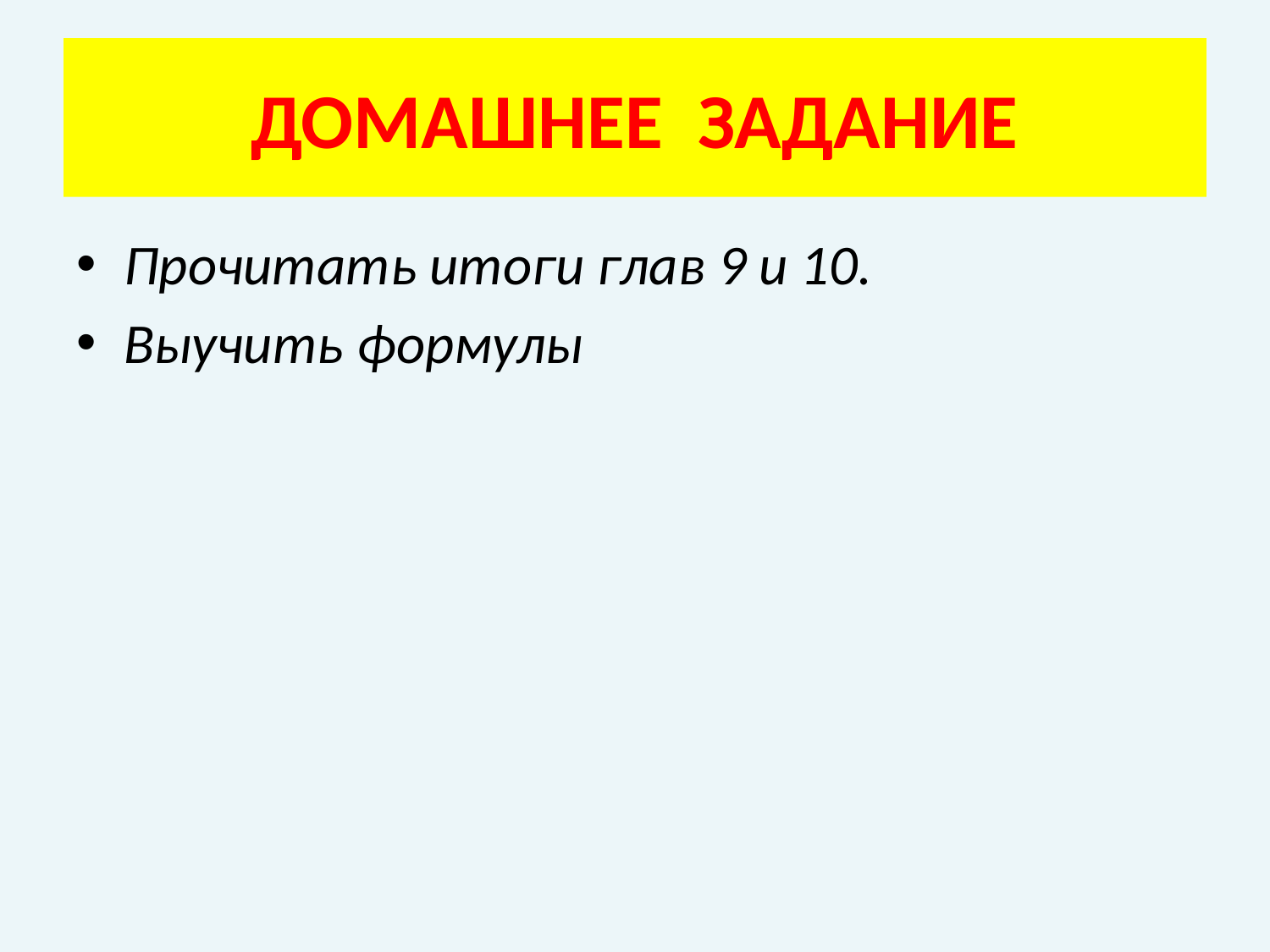

# ДОМАШНЕЕ  ЗАДАНИЕ
Прочитать итоги глав 9 и 10.
Выучить формулы